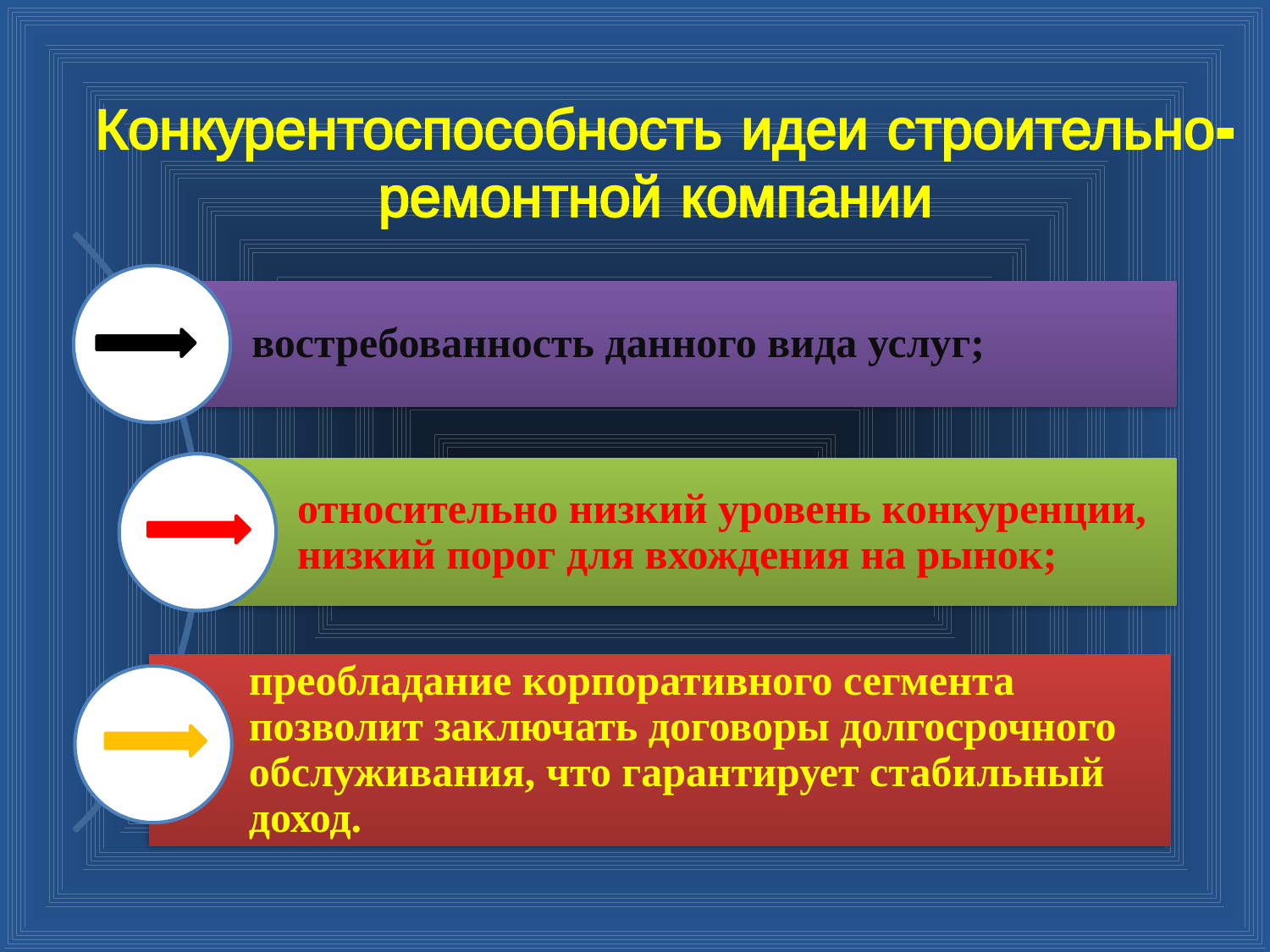

Конкурентоспособность идеи строительно-ремонтной компании
востребованность данного вида услуг;
относительно низкий уровень конкуренции, низкий порог для вхождения на рынок;
преобладание корпоративного сегмента позволит заключать договоры долгосрочного обслуживания, что гарантирует стабильный доход.